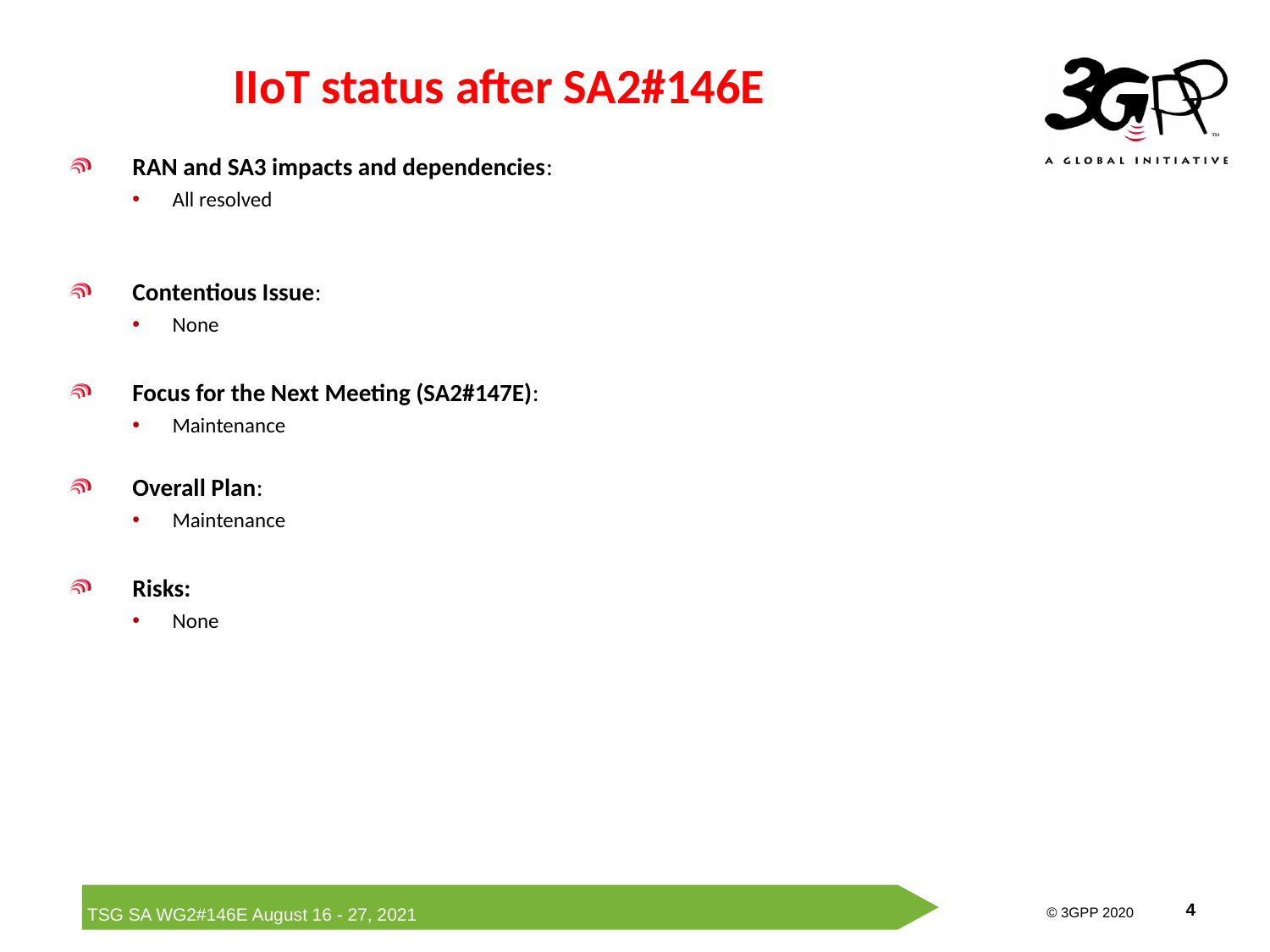

# IIoT status after SA2#146E
RAN and SA3 impacts and dependencies:
All resolved

Contentious Issue:
None

Focus for the Next Meeting (SA2#147E):
Maintenance

Overall Plan:
Maintenance

Risks:
None